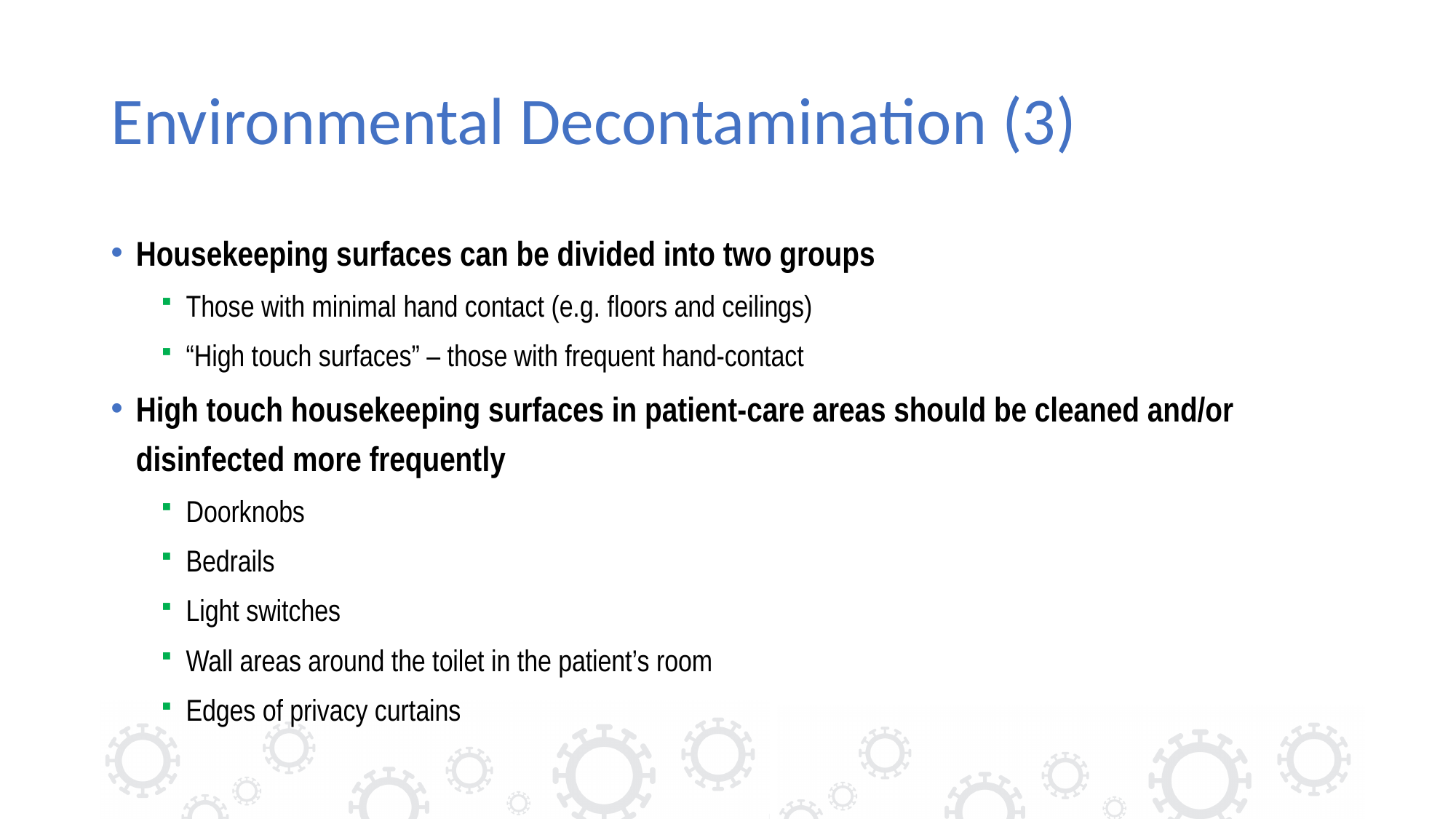

# Environmental Decontamination (3)
Housekeeping surfaces can be divided into two groups
Those with minimal hand contact (e.g. floors and ceilings)
“High touch surfaces” – those with frequent hand-contact
High touch housekeeping surfaces in patient-care areas should be cleaned and/or disinfected more frequently
Doorknobs
Bedrails
Light switches
Wall areas around the toilet in the patient’s room
Edges of privacy curtains